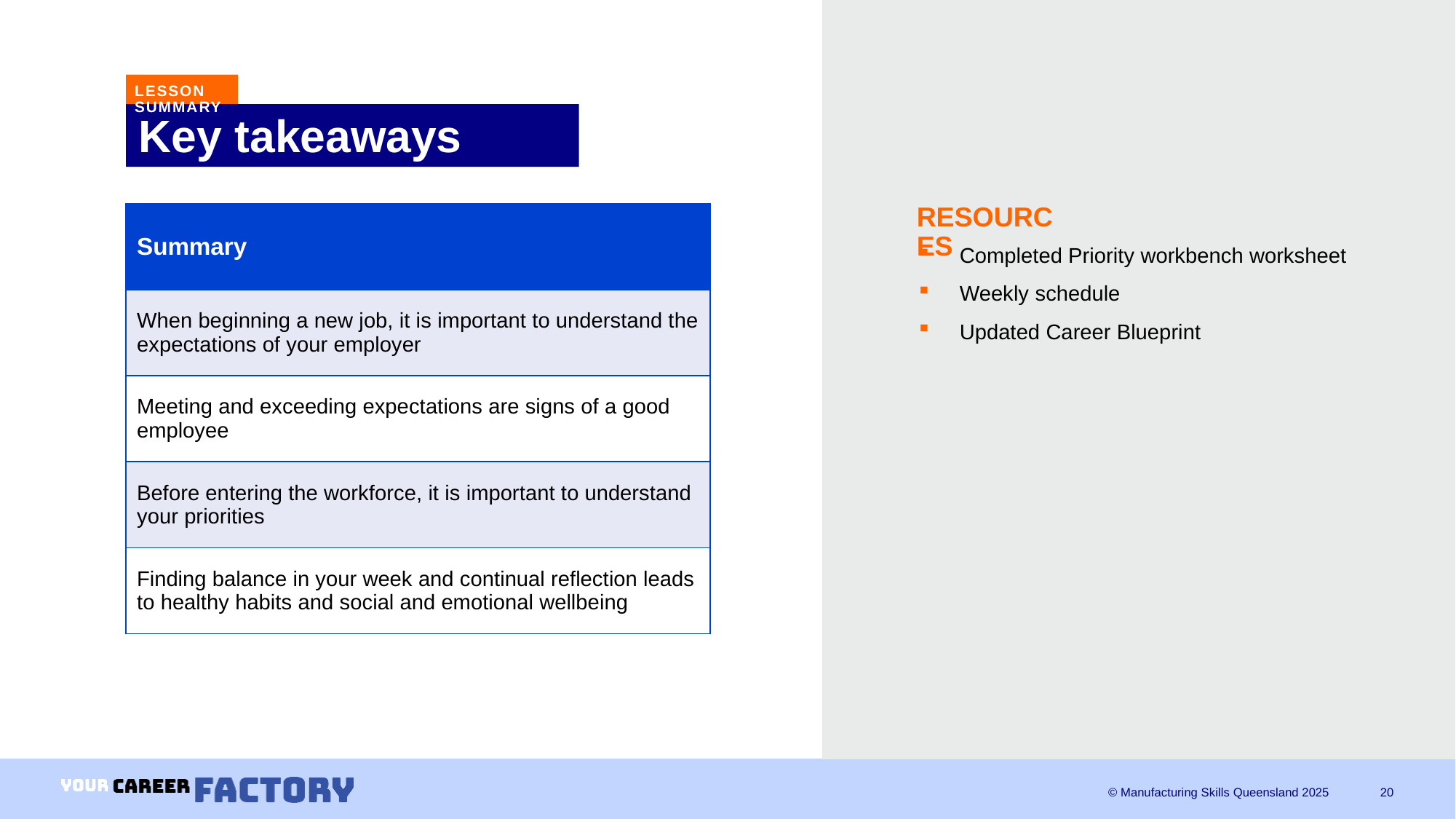

LESSON SUMMARY
# Key takeaways
RESOURCES
| Summary |
| --- |
| When beginning a new job, it is important to understand the expectations of your employer |
| Meeting and exceeding expectations are signs of a good employee |
| Before entering the workforce, it is important to understand your priorities |
| Finding balance in your week and continual reflection leads to healthy habits and social and emotional wellbeing |
Completed Priority workbench worksheet
Weekly schedule
Updated Career Blueprint